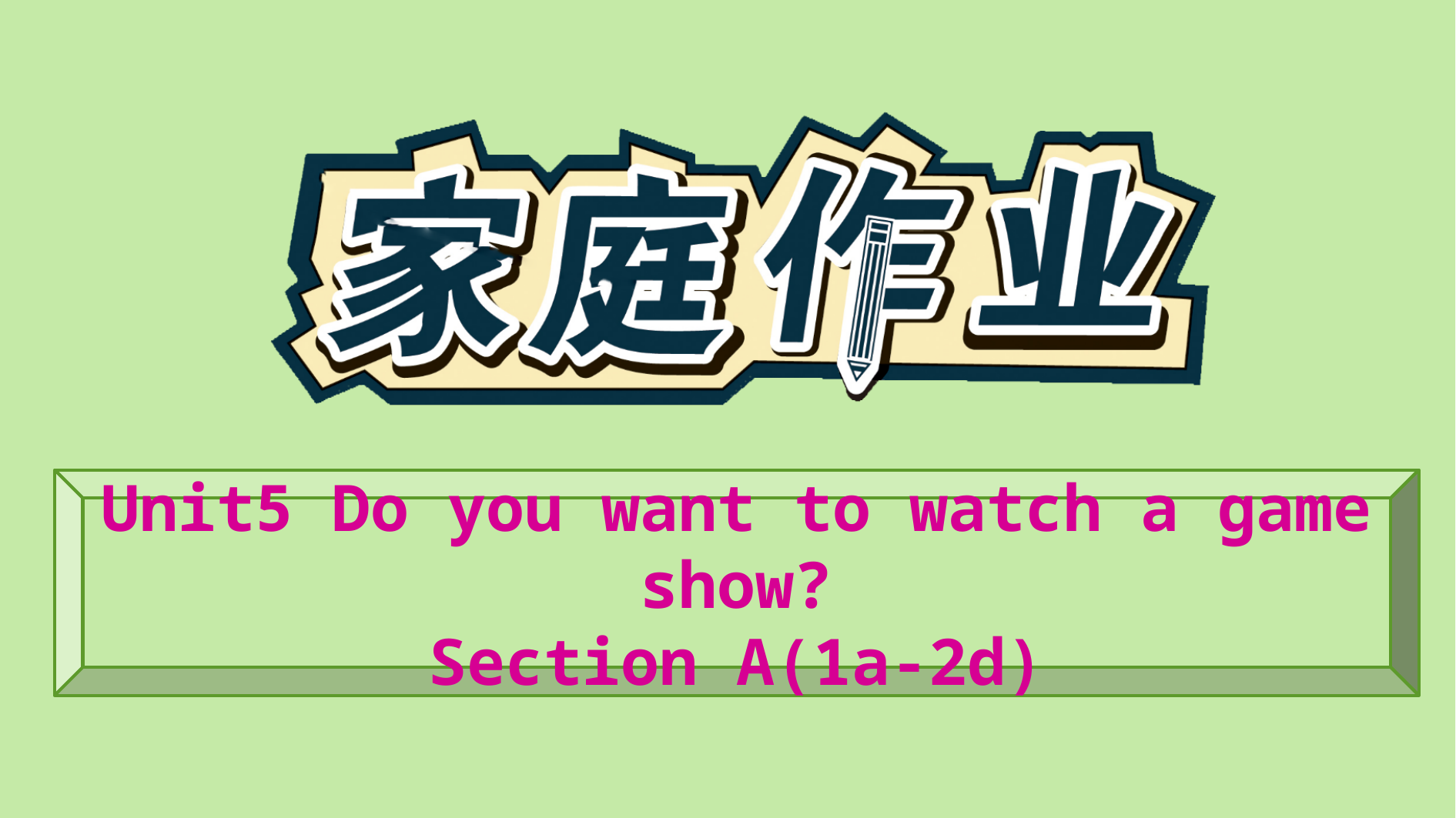

Unit5 Do you want to watch a game show?
Section A(1a-2d)